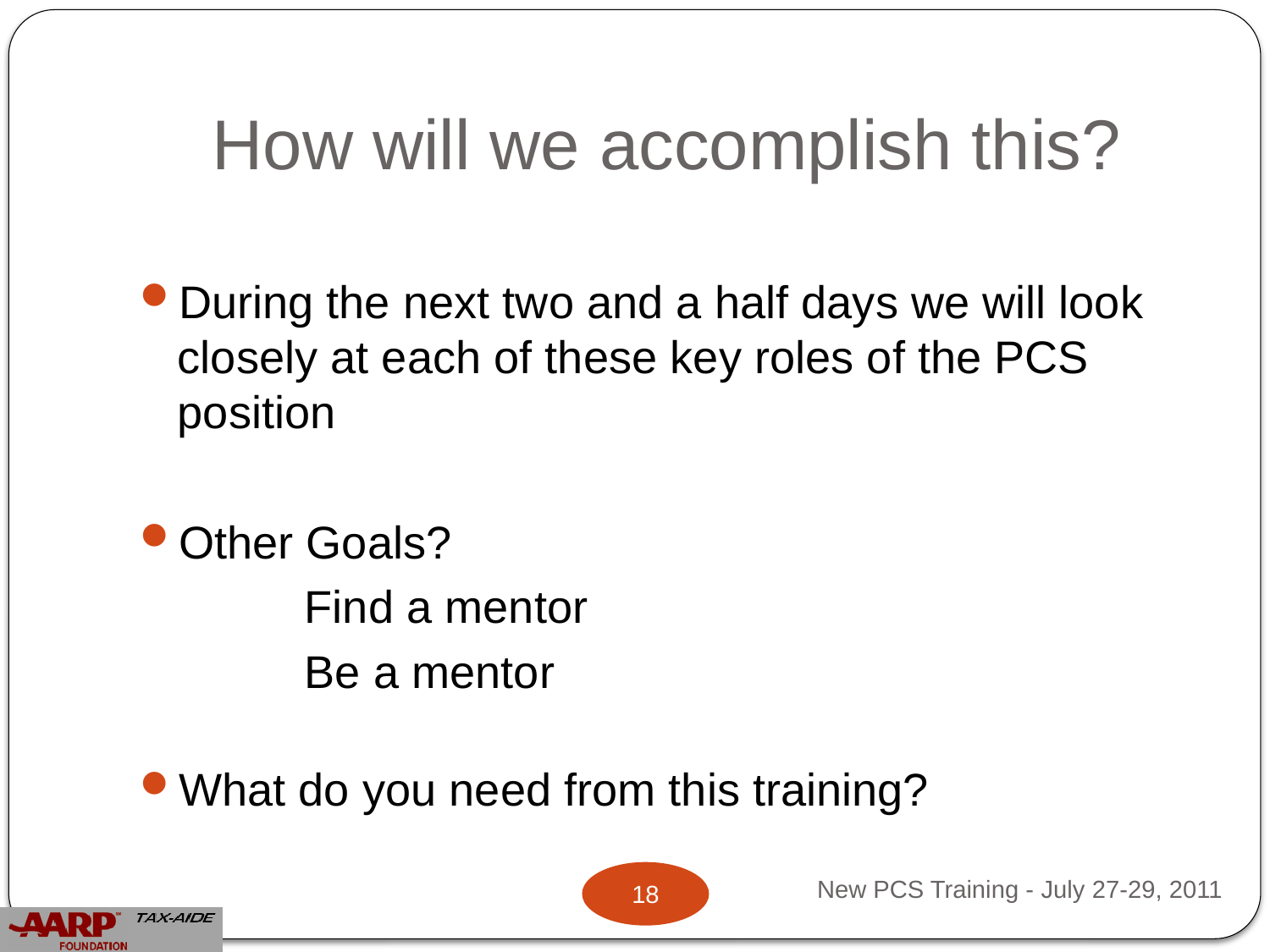

# How will we accomplish this?

During the next two and a half days we will look closely at each of these key roles of the PCS position

Other Goals?
		Find a mentor
		Be a mentor

What do you need from this training?

New PCS Training - July 27-29, 2011
18